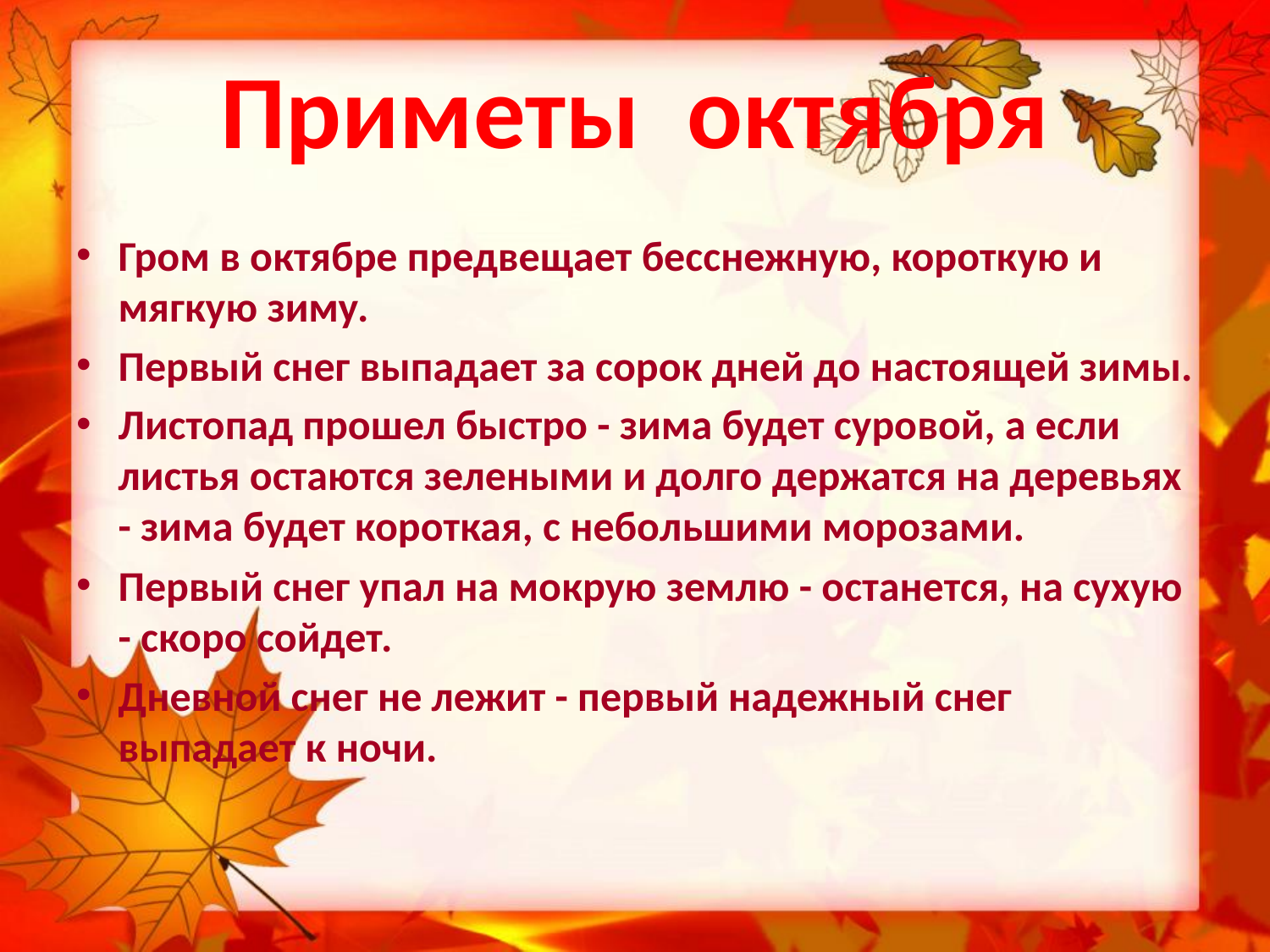

# Приметы  октября
Гром в октябре предвещает бесснежную, короткую и мягкую зиму.
Первый снег выпадает за сорок дней до настоящей зимы.
Листопад прошел быстро - зима будет суровой, а если листья остаются зелеными и долго держатся на деревьях - зима будет короткая, с небольшими морозами.
Первый снег упал на мокрую землю - останется, на сухую - скоро сойдет.
Дневной снег не лежит - первый надежный снег выпадает к ночи.